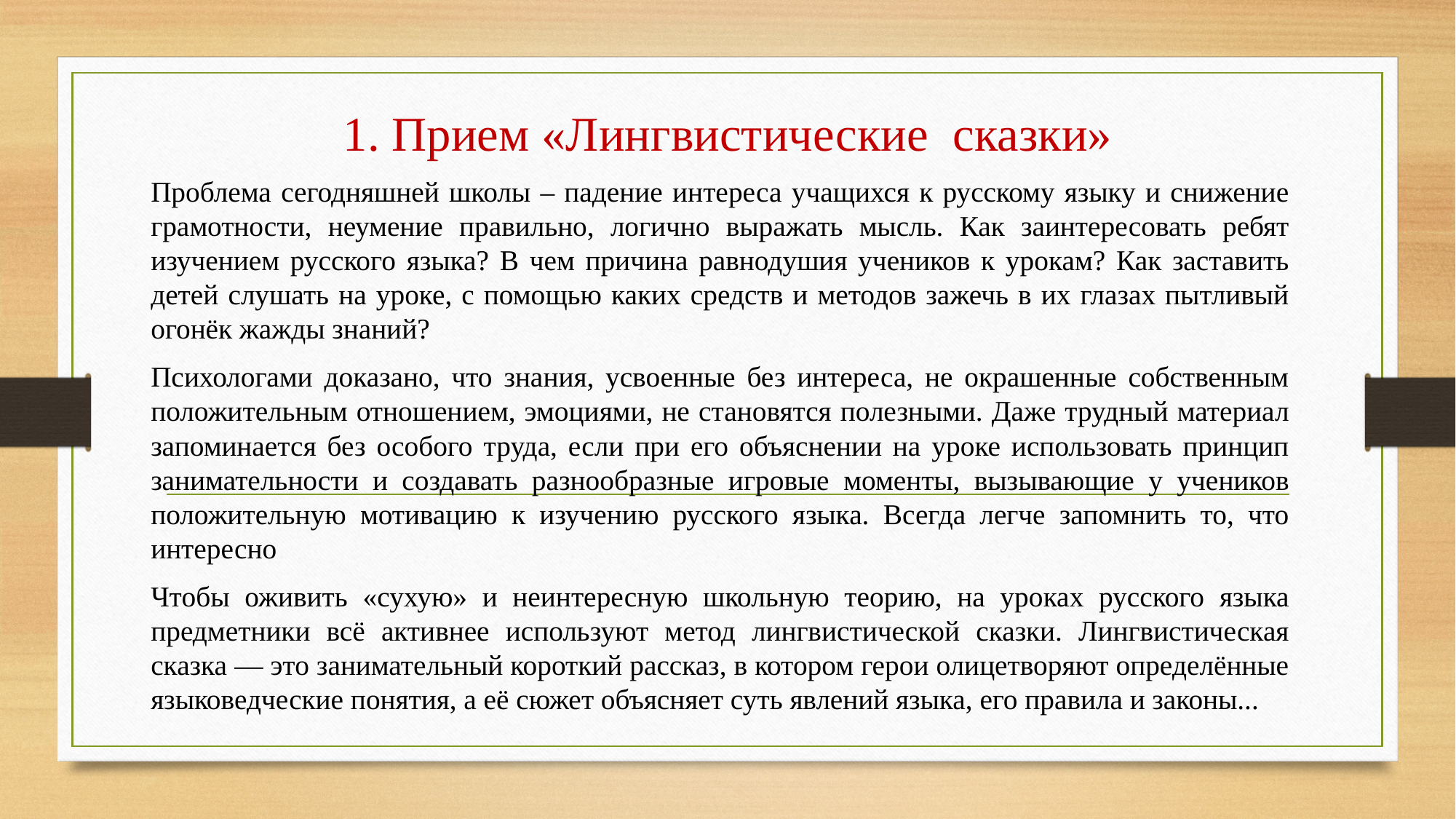

# 1. Прием «Лингвистические  сказки»
Проблема сегодняшней школы – падение интереса учащихся к русскому языку и снижение грамотности, неумение правильно, логично выражать мысль. Как заинтересовать ребят изучением русского языка? В чем причина равнодушия учеников к урокам? Как заставить детей слушать на уроке, с помощью каких средств и методов зажечь в их глазах пытливый огонёк жажды знаний?
Психологами доказано, что знания, усвоенные без интереса, не окрашенные собственным положительным отношением, эмоциями, не становятся полезными. Даже трудный материал запоминается без особого труда, если при его объяснении на уроке использовать принцип занимательности и создавать разнообразные игровые моменты, вызывающие у учеников положительную мотивацию к изучению русского языка. Всегда легче запомнить то, что интересно
Чтобы оживить «сухую» и неинтересную школьную теорию, на уроках русского языка предметники всё активнее используют метод лингвистической сказки. Лингвистическая сказка — это занимательный короткий рассказ, в котором герои олицетворяют определённые языковедческие понятия, а её сюжет объясняет суть явлений языка, его правила и законы...